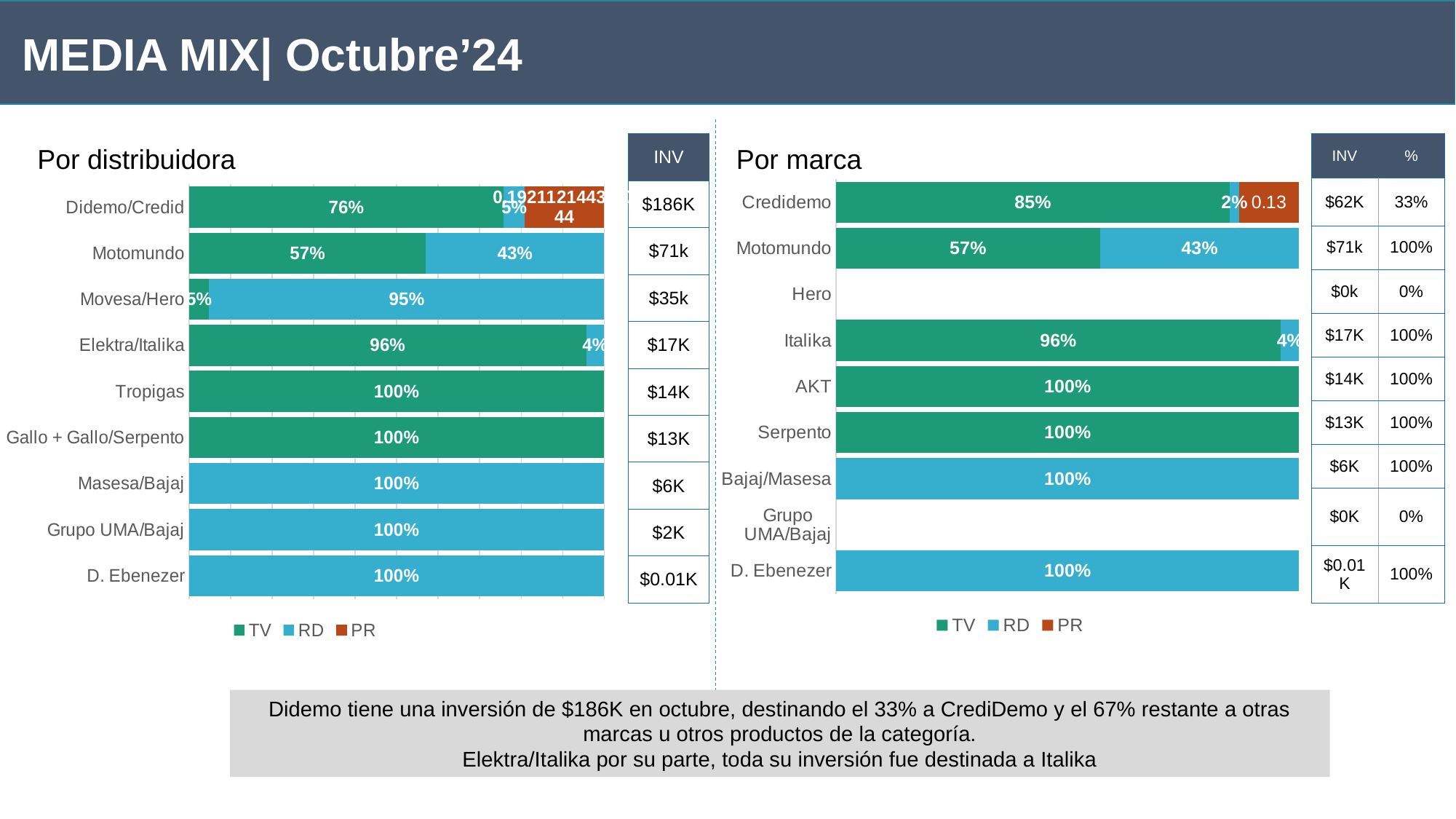

MEDIA MIX| Octubre’24
| INV |
| --- |
| $186K |
| $71k |
| $35k |
| $17K |
| $14K |
| $13K |
| $6K |
| $2K |
| $0.01K |
| INV | % |
| --- | --- |
| $62K | 33% |
| $71k | 100% |
| $0k | 0% |
| $17K | 100% |
| $14K | 100% |
| $13K | 100% |
| $6K | 100% |
| $0K | 0% |
| $0.01K | 100% |
Por distribuidora
Por marca

### Chart

| Category | TV | RD | PR |
|---|---|---|---|
| Credidemo | 0.85 | 0.02 | 0.13 |
| Motomundo | 0.57 | 0.43 | None |
| Hero | None | None | None |
| Italika | 0.96 | 0.04 | None |
| AKT | 1.0 | None | None |
| Serpento | 1.0 | None | None |
| Bajaj/Masesa | None | 1.0 | None |
| Grupo UMA/Bajaj | None | None | None |
| D. Ebenezer | None | 1.0 | None |

### Chart

| Category | TV | RD | PR |
|---|---|---|---|
| Didemo/Credid | 0.7606078536112967 | 0.0516612302442903 | 0.19211214436774424 |
| Motomundo | 0.570674538946373 | 0.4293254610536269 | None |
| Movesa/Hero | 0.04827639773754362 | 0.9517236022624563 | None |
| Elektra/Italika | 0.956410609307721 | 0.04358939069227894 | None |
| Tropigas | 1.0 | None | None |
| Gallo + Gallo/Serpento | 1.0 | None | None |
| Masesa/Bajaj | None | 1.0 | None |
| Grupo UMA/Bajaj | None | 1.0 | None |
| D. Ebenezer | None | 1.0 | None |
Didemo tiene una inversión de $186K en octubre, destinando el 33% a CrediDemo y el 67% restante a otras marcas u otros productos de la categoría.
Elektra/Italika por su parte, toda su inversión fue destinada a Italika